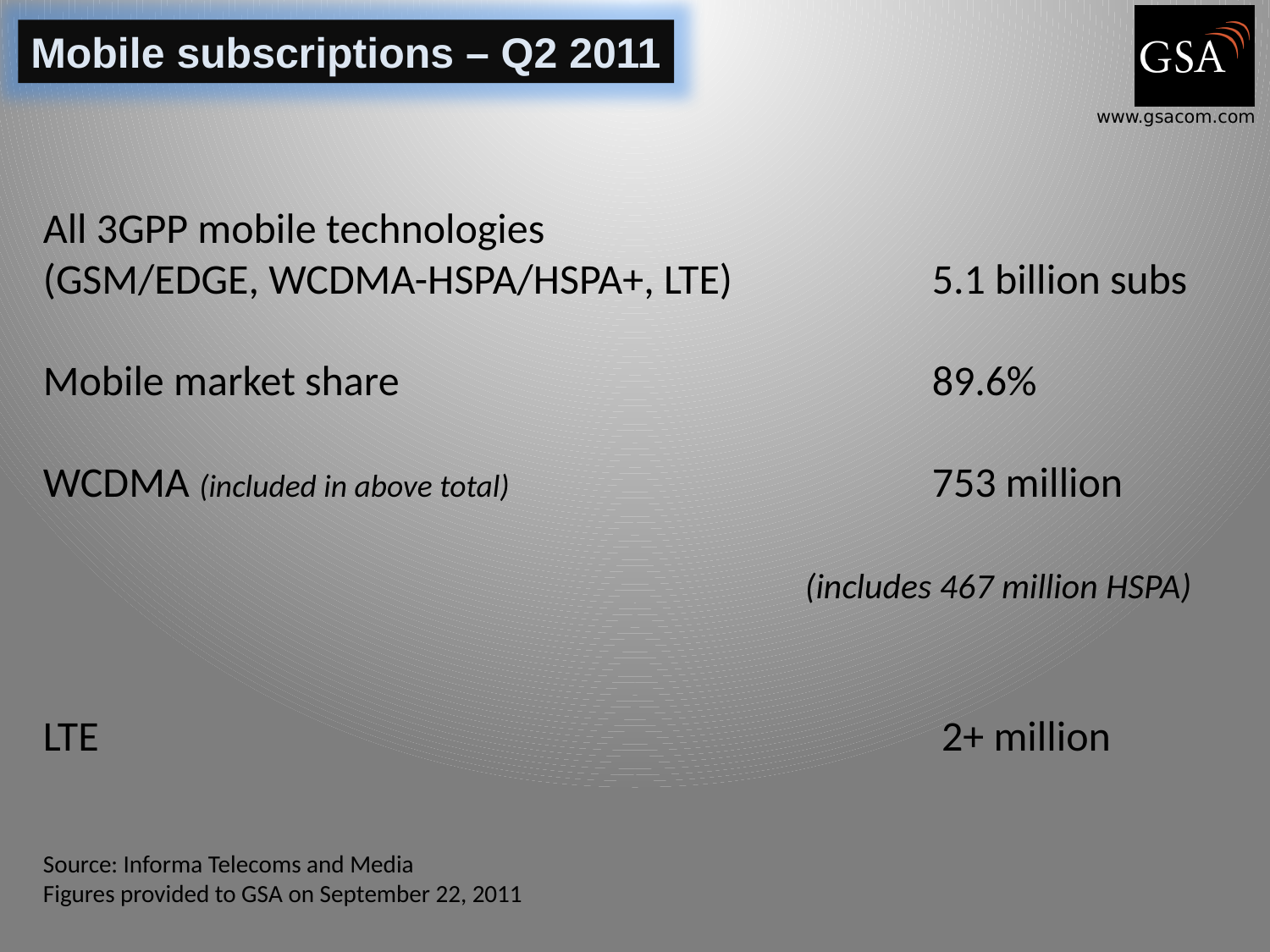

Mobile subscriptions – Q2 2011
All 3GPP mobile technologies
(GSM/EDGE, WCDMA-HSPA/HSPA+, LTE)		5.1 billion subs

Mobile market share 					89.6%

WCDMA (included in above total)				753 million

						(includes 467 million HSPA)

LTE						 	 2+ million

Source: Informa Telecoms and Media
Figures provided to GSA on September 22, 2011